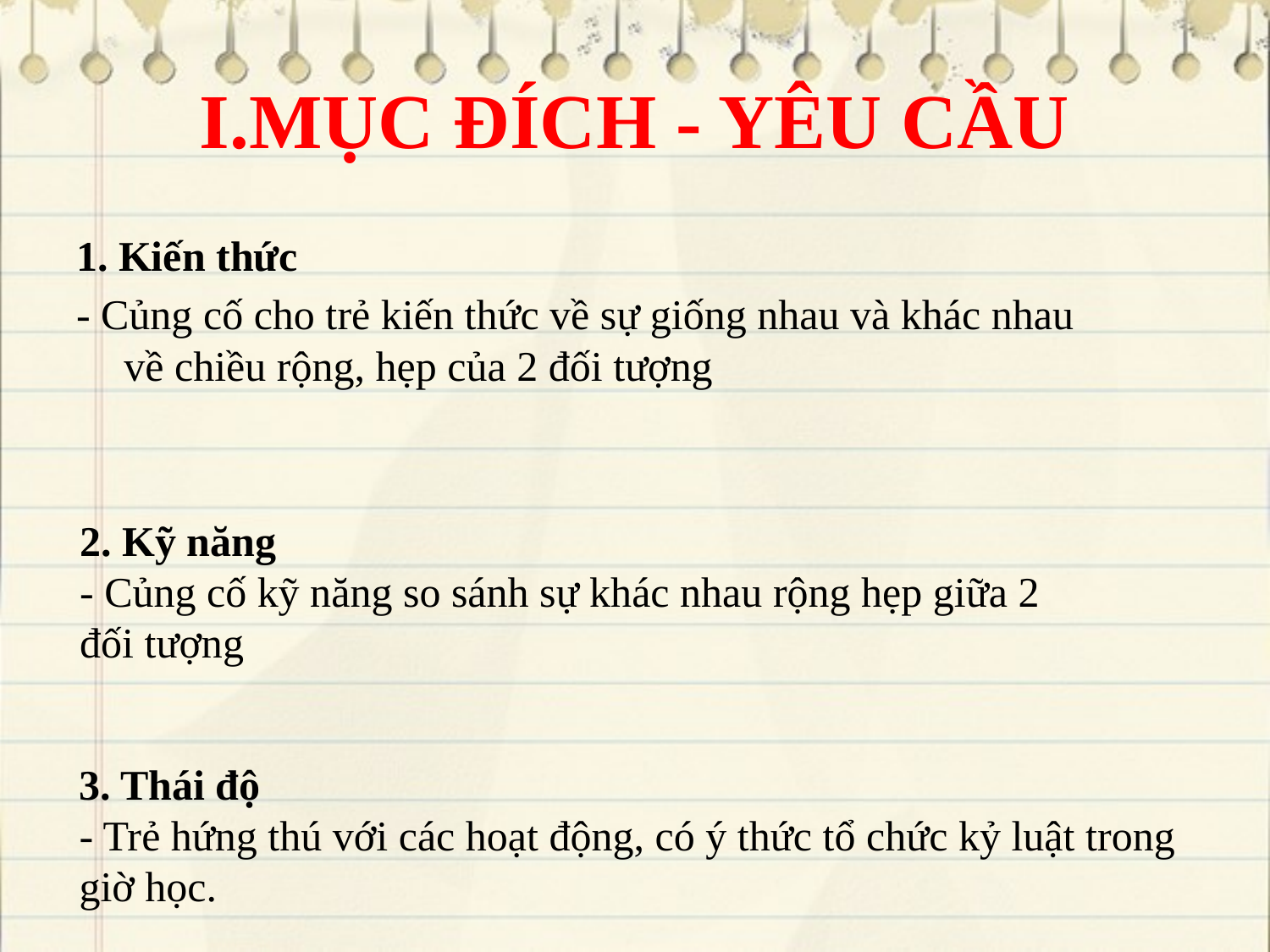

# I.MỤC ĐÍCH - YÊU CẦU
1. Kiến thức
- Củng cố cho trẻ kiến thức về sự giống nhau và khác nhau về chiều rộng, hẹp của 2 đối tượng

2. Kỹ năng
- Củng cố kỹ năng so sánh sự khác nhau rộng hẹp giữa 2 đối tượng

3. Thái độ
- Trẻ hứng thú với các hoạt động, có ý thức tổ chức kỷ luật trong giờ học.